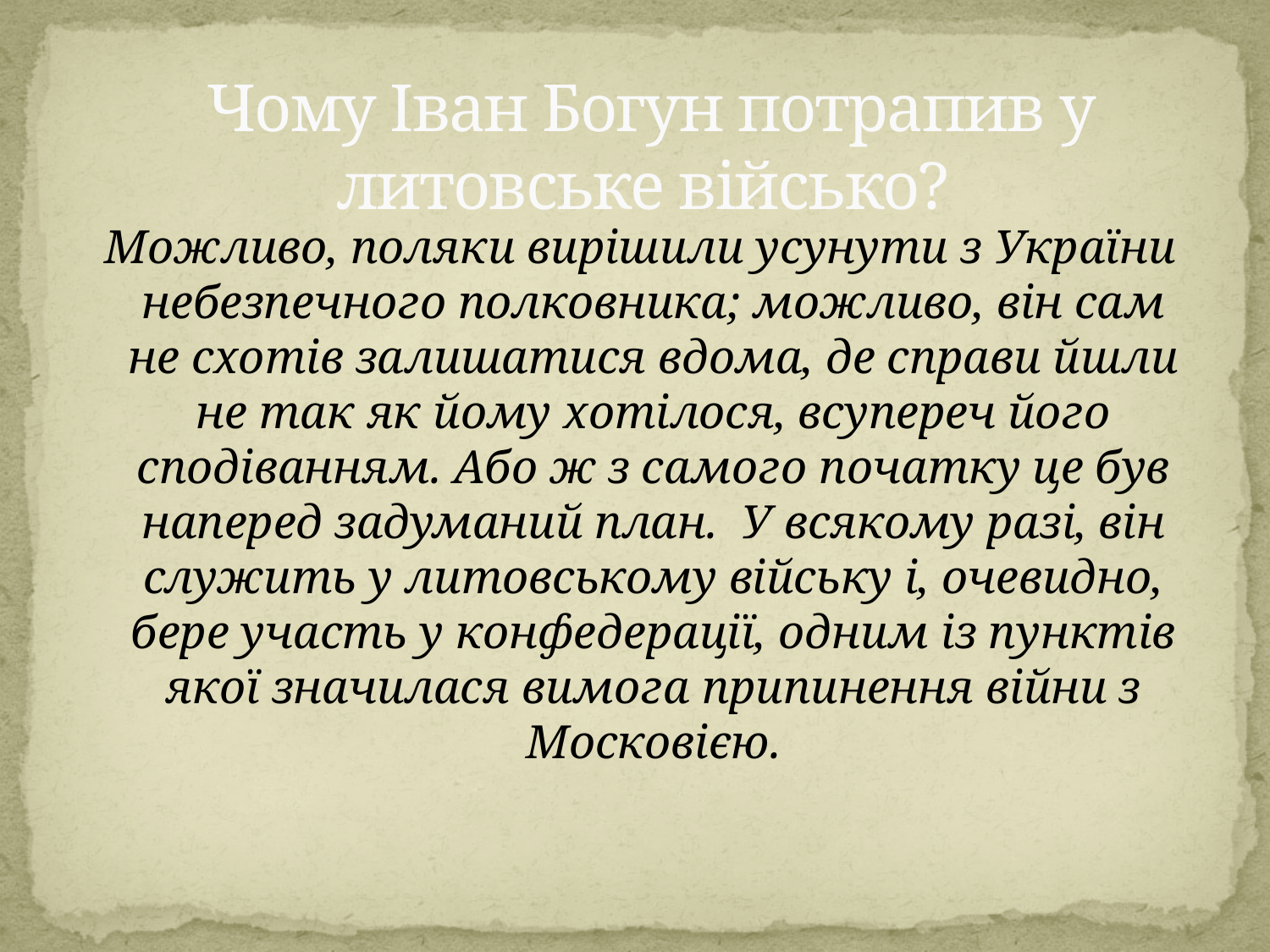

# Чому Іван Богун потрапив у литовське військо?
 Можливо, поляки вирішили усунути з України небезпечного полковника; можливо, він сам не схотів залишатися вдома, де справи йшли не так як йому хотілося, всупереч його сподіванням. Або ж з самого початку це був наперед задуманий план.  У всякому разі, він служить у литовському війську і, очевидно, бере участь у конфедерації, одним із пунктів якої значилася вимога припинення війни з Московією.